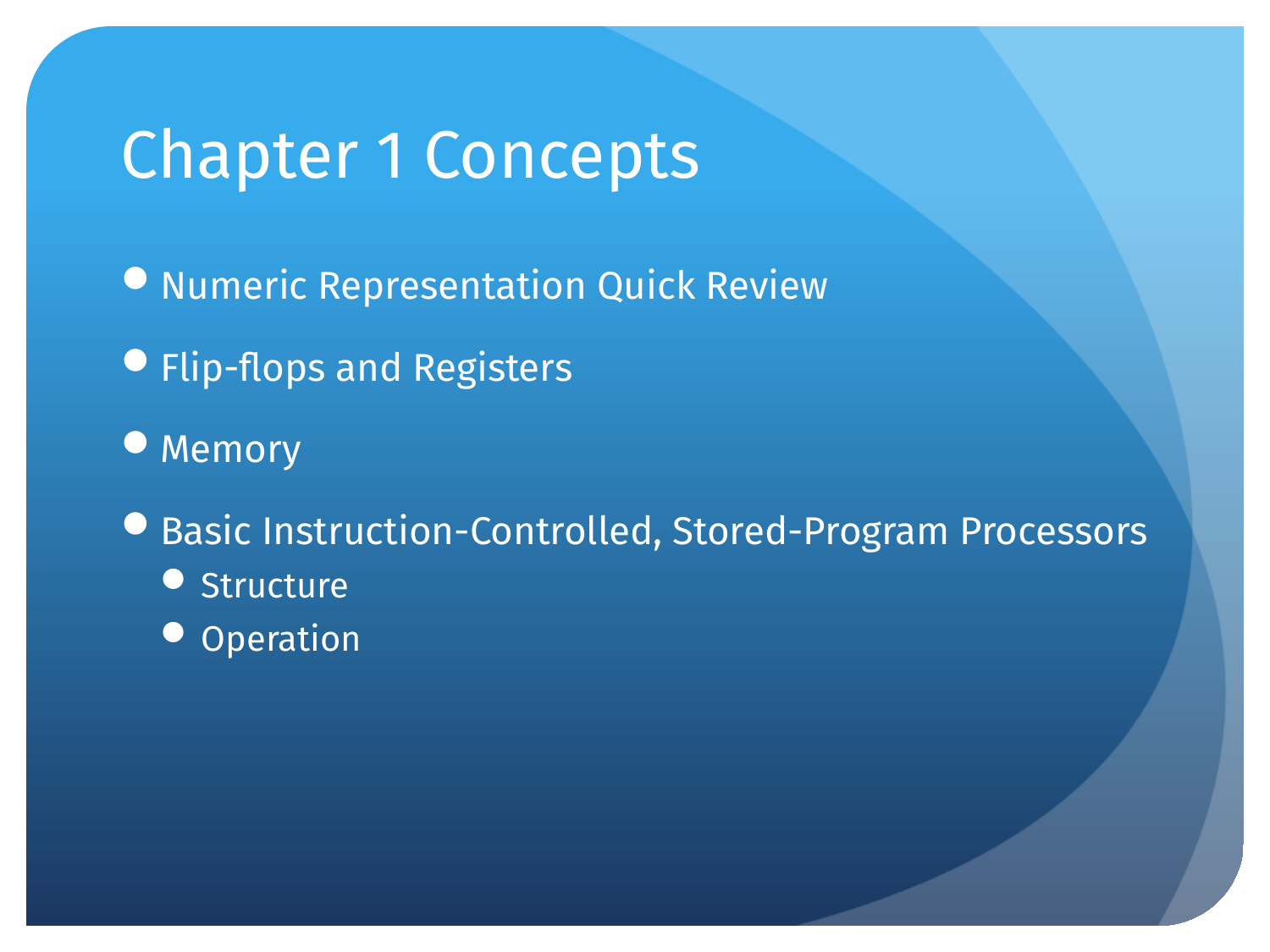

# Chapter 1 Concepts
Numeric Representation Quick Review
Flip-flops and Registers
Memory
Basic Instruction-Controlled, Stored-Program Processors
Structure
Operation